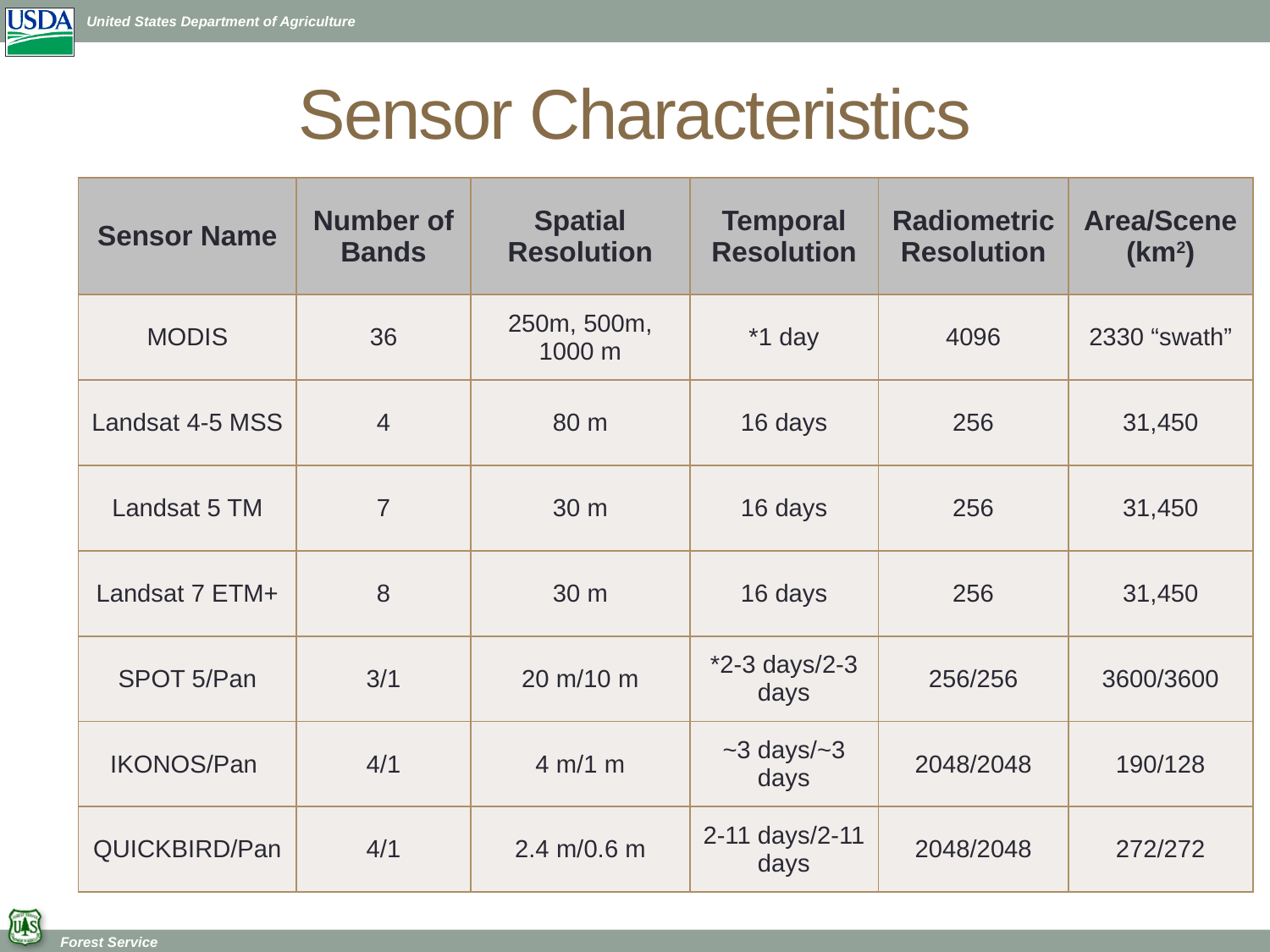

# Sensor Characteristics
| Sensor Name | Number of Bands | Spatial Resolution | Temporal Resolution | Radiometric Resolution | Area/Scene (km2) |
| --- | --- | --- | --- | --- | --- |
| MODIS | 36 | 250m, 500m, 1000 m | \*1 day | 4096 | 2330 “swath” |
| Landsat 4-5 MSS | 4 | 80 m | 16 days | 256 | 31,450 |
| Landsat 5 TM | 7 | 30 m | 16 days | 256 | 31,450 |
| Landsat 7 ETM+ | 8 | 30 m | 16 days | 256 | 31,450 |
| SPOT 5/Pan | 3/1 | 20 m/10 m | \*2-3 days/2-3 days | 256/256 | 3600/3600 |
| IKONOS/Pan | 4/1 | 4 m/1 m | ~3 days/~3 days | 2048/2048 | 190/128 |
| QUICKBIRD/Pan | 4/1 | 2.4 m/0.6 m | 2-11 days/2-11 days | 2048/2048 | 272/272 |